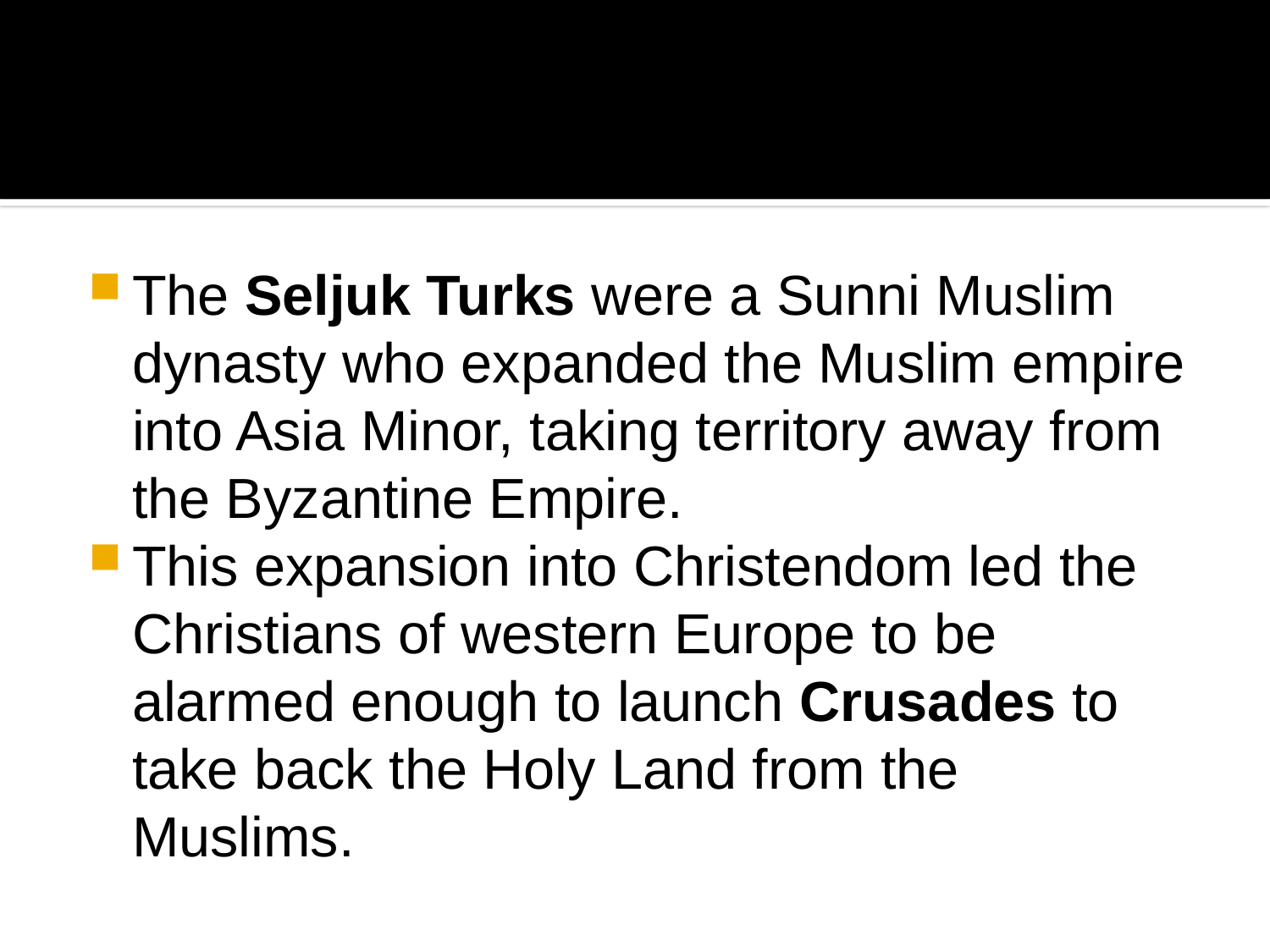

#
The Seljuk Turks were a Sunni Muslim dynasty who expanded the Muslim empire into Asia Minor, taking territory away from the Byzantine Empire.
This expansion into Christendom led the Christians of western Europe to be alarmed enough to launch Crusades to take back the Holy Land from the Muslims.